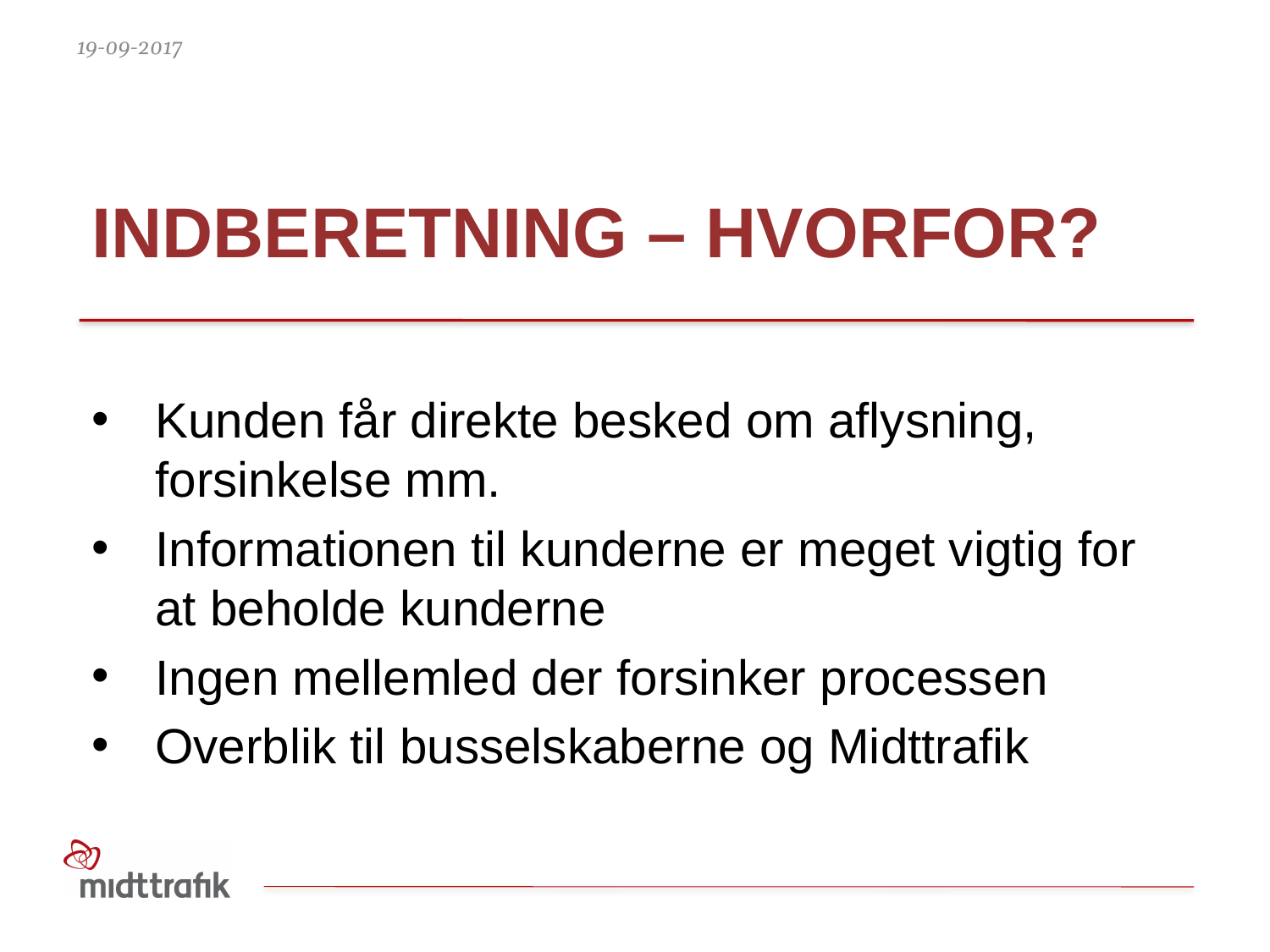

19-09-2017
# Indberetning – hvorfor?

Kunden får direkte besked om aflysning, forsinkelse mm.
Informationen til kunderne er meget vigtig for at beholde kunderne
Ingen mellemled der forsinker processen
Overblik til busselskaberne og Midttrafik